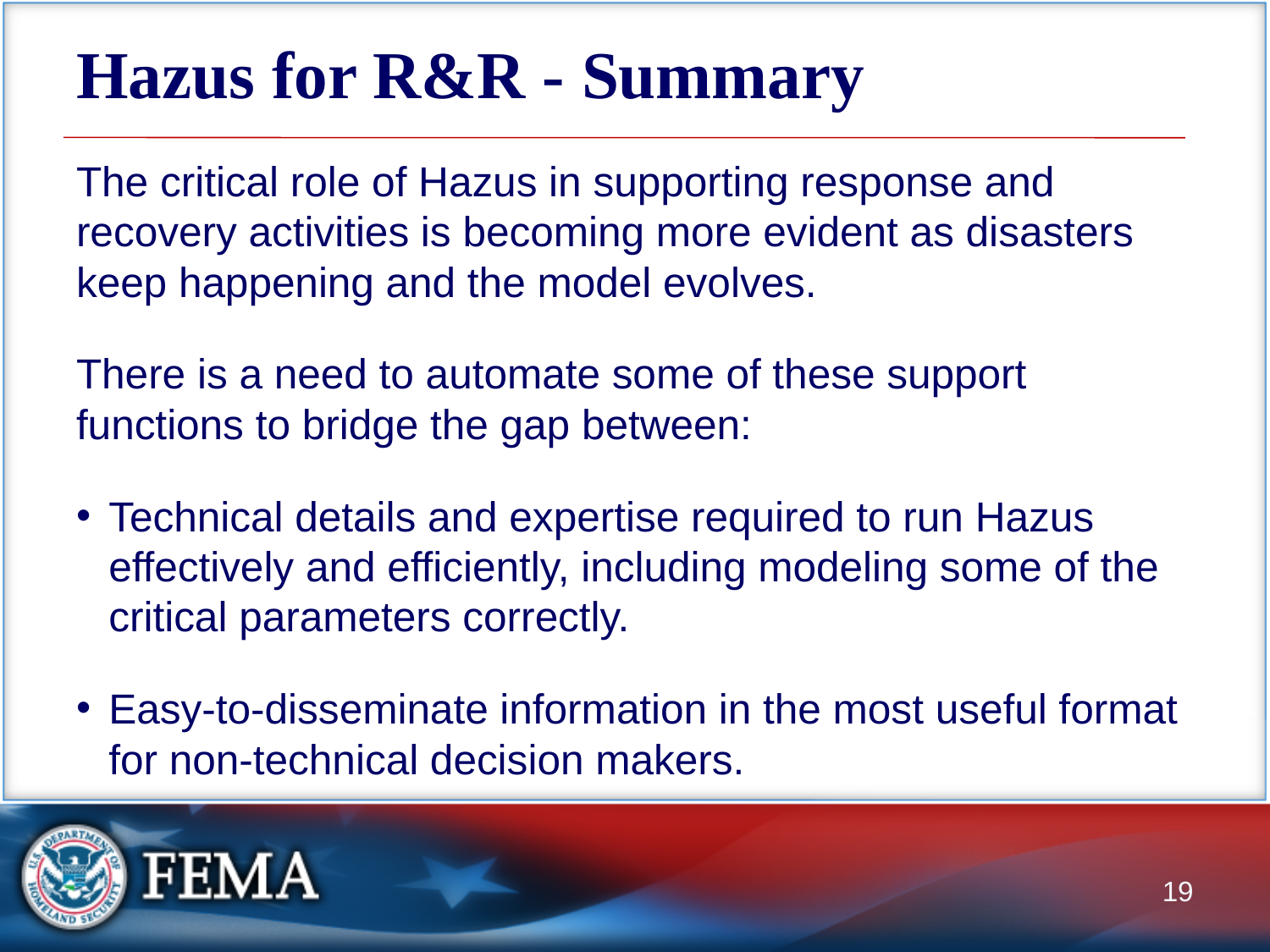

# Hazus for R&R - Summary
The critical role of Hazus in supporting response and recovery activities is becoming more evident as disasters keep happening and the model evolves.
There is a need to automate some of these support functions to bridge the gap between:
Technical details and expertise required to run Hazus effectively and efficiently, including modeling some of the critical parameters correctly.
Easy-to-disseminate information in the most useful format for non-technical decision makers.
19